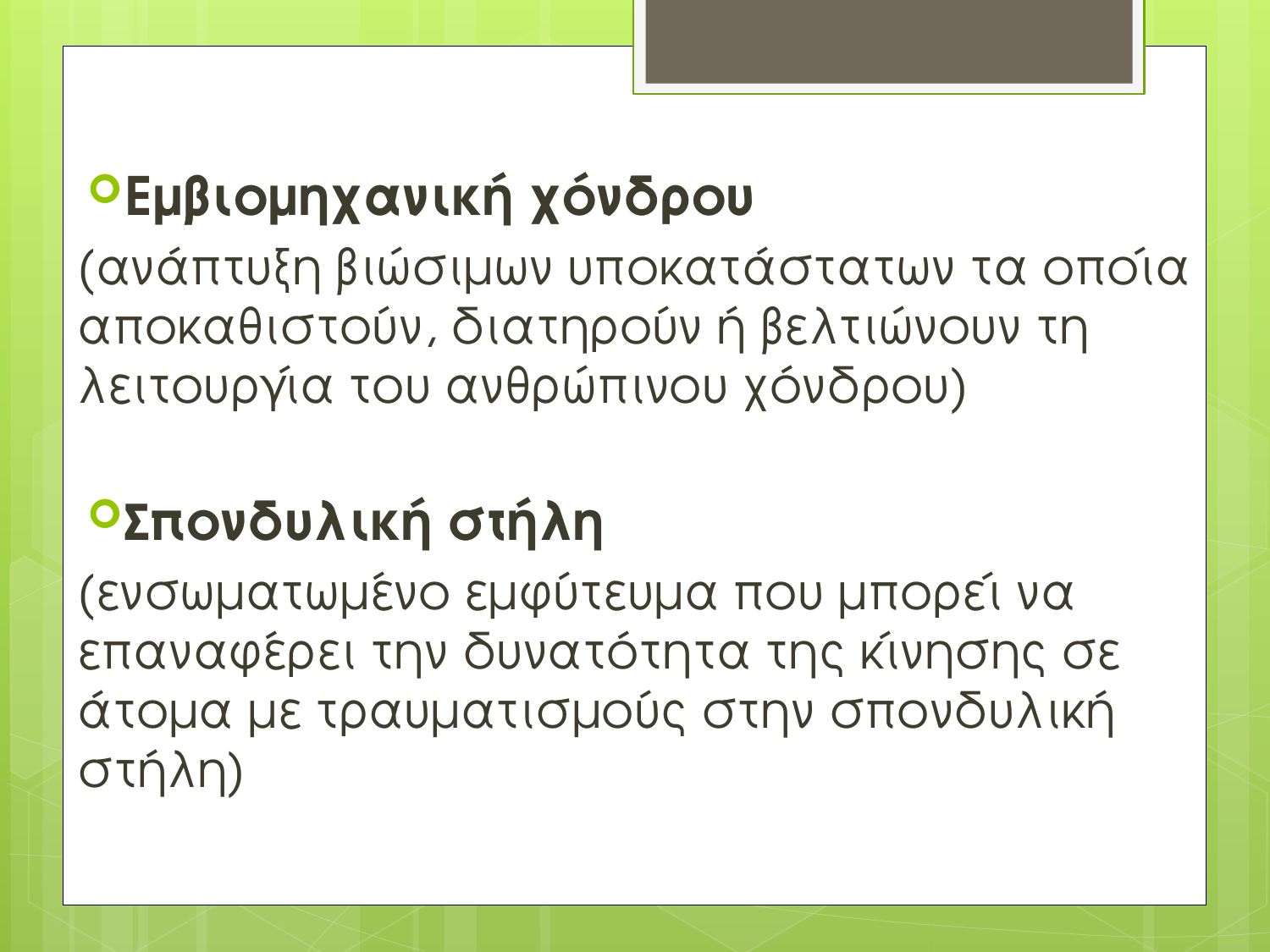

Εμβιομηχανική χόνδρου
(ανάπτυξη βιώσιμων υποκατάστατων τα οποία αποκαθιστούν, διατηρούν ή βελτιώνουν τη λειτουργία του ανθρώπινου χόνδρου)
Σπονδυλική στήλη
(ενσωματωμένο εμφύτευμα που μπορεί να επαναφέρει την δυνατότητα της κίνησης σε άτομα με τραυματισμούς στην σπονδυλική στήλη)